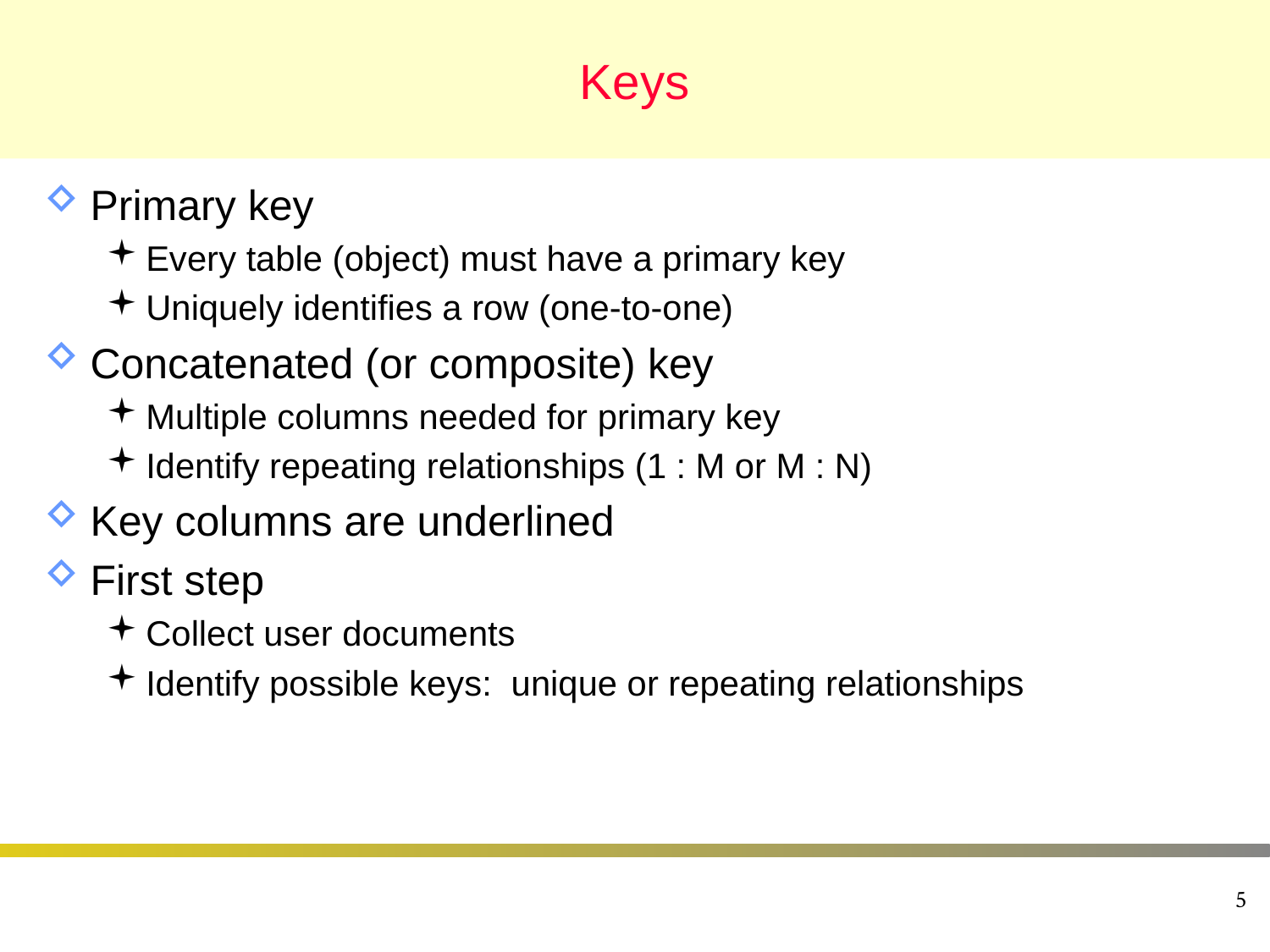

# Keys
Primary key
Every table (object) must have a primary key
Uniquely identifies a row (one-to-one)
Concatenated (or composite) key
Multiple columns needed for primary key
Identify repeating relationships (1 : M or M : N)
Key columns are underlined
First step
Collect user documents
Identify possible keys:  unique or repeating relationships
5